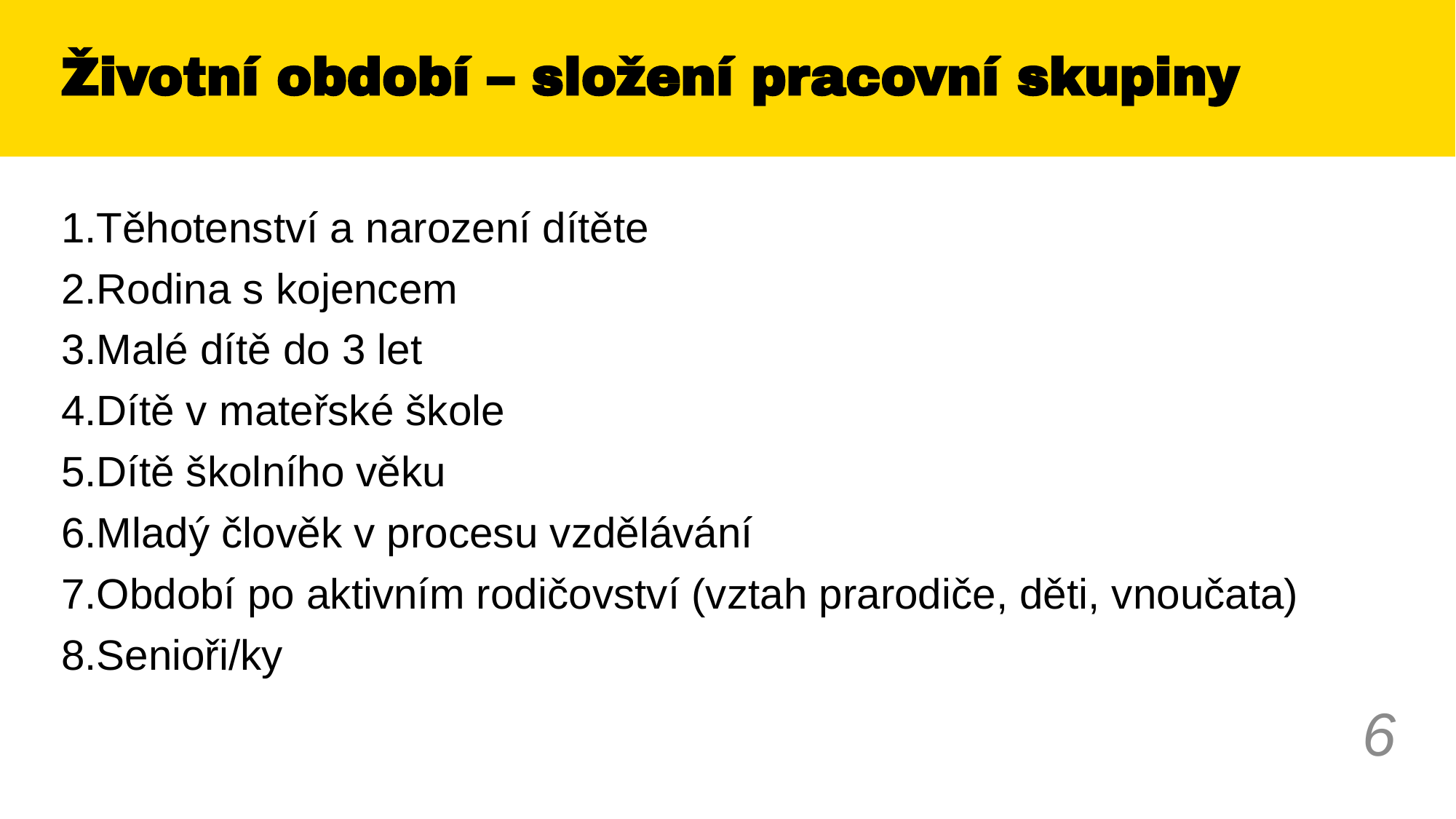

# Životní období – složení pracovní skupiny
Těhotenství a narození dítěte
Rodina s kojencem
Malé dítě do 3 let
Dítě v mateřské škole
Dítě školního věku
Mladý člověk v procesu vzdělávání
Období po aktivním rodičovství (vztah prarodiče, děti, vnoučata)
Senioři/ky

6